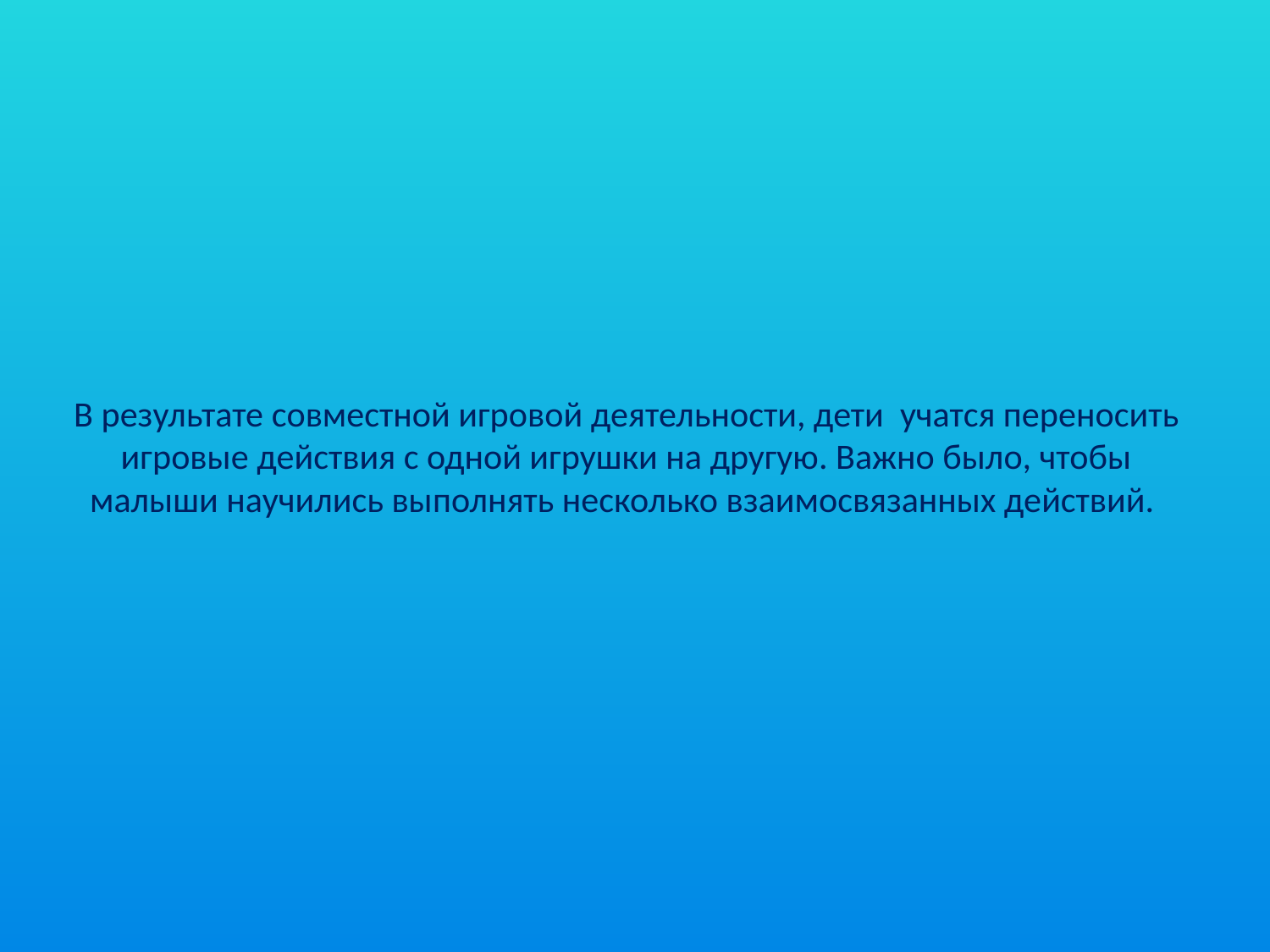

# В результате совместной игровой деятельности, дети  учатся переносить игровые действия с одной игрушки на другую. Важно было, чтобы малыши научились выполнять несколько взаимосвязанных действий.